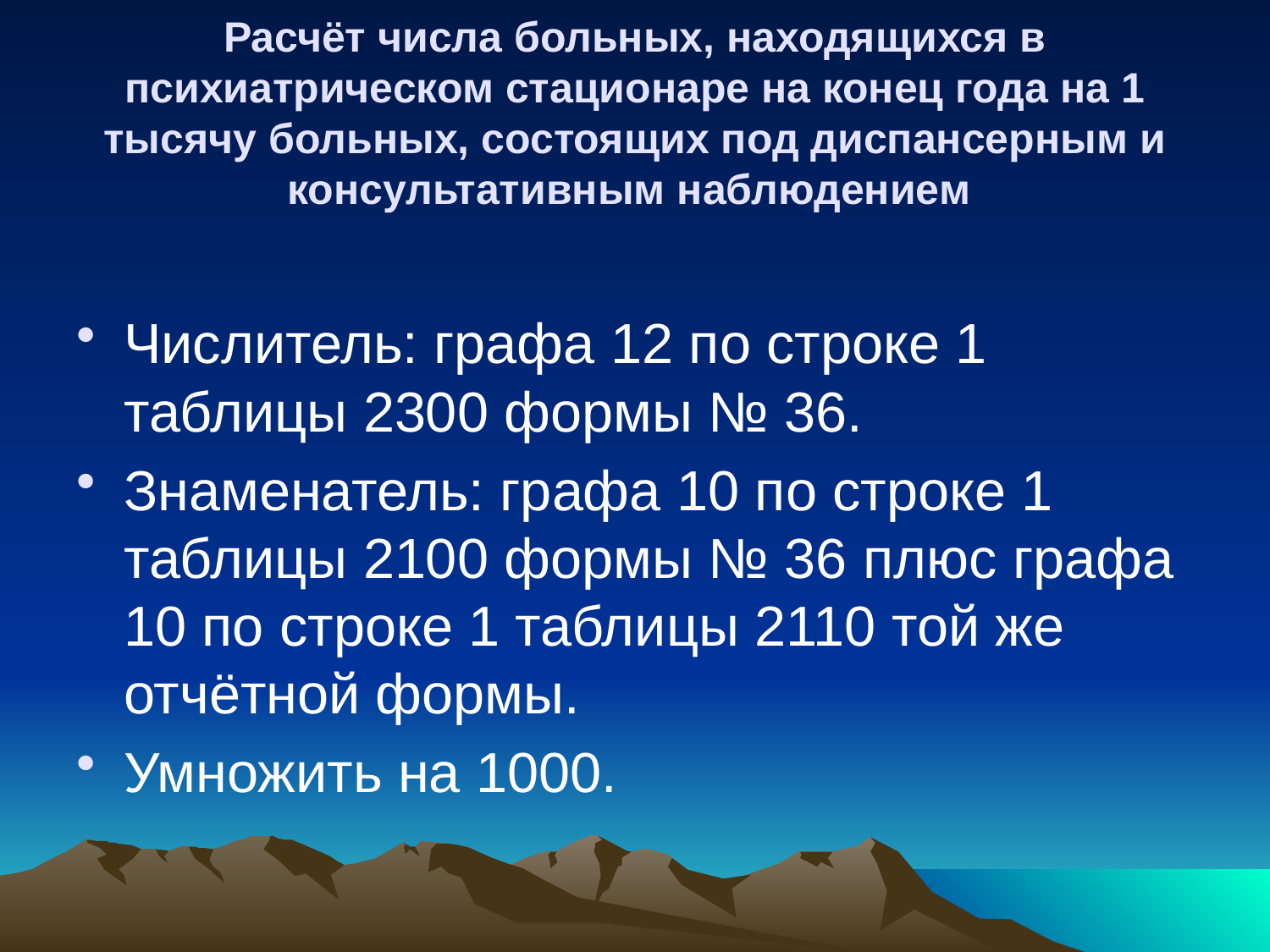

# Расчёт числа больных, находящихся в психиатрическом стационаре на конец года на 1 тысячу больных, состоящих под диспансерным и консультативным наблюдением

Числитель: графа 12 по строке 1 таблицы 2300 формы № 36.
Знаменатель: графа 10 по строке 1 таблицы 2100 формы № 36 плюс графа 10 по строке 1 таблицы 2110 той же  отчётной формы.
Умножить на 1000.